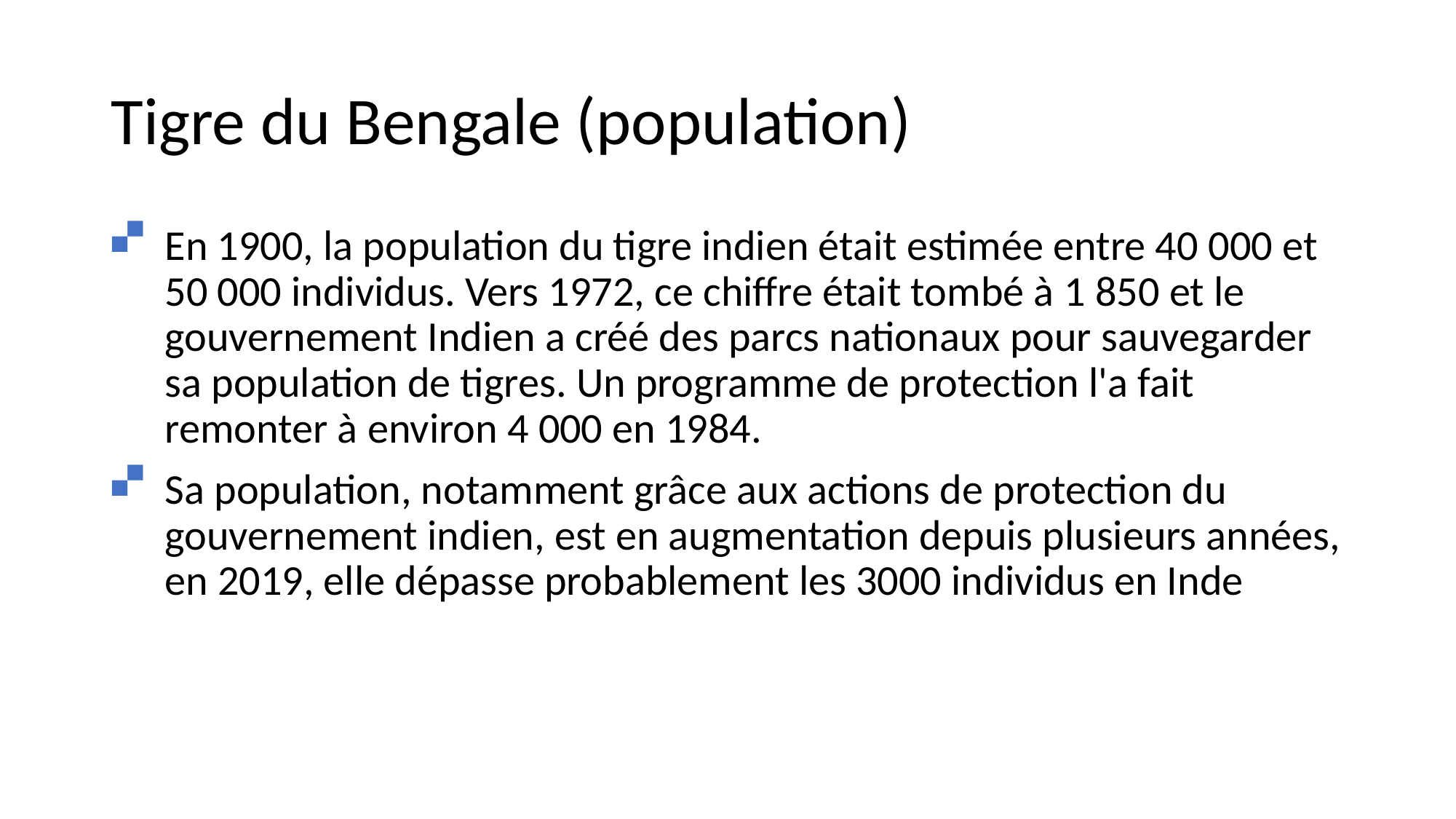

# Tigre du Bengale (population)
En 1900, la population du tigre indien était estimée entre 40 000 et 50 000 individus. Vers 1972, ce chiffre était tombé à 1 850 et le gouvernement Indien a créé des parcs nationaux pour sauvegarder sa population de tigres. Un programme de protection l'a fait remonter à environ 4 000 en 1984.
Sa population, notamment grâce aux actions de protection du gouvernement indien, est en augmentation depuis plusieurs années, en 2019, elle dépasse probablement les 3000 individus en Inde